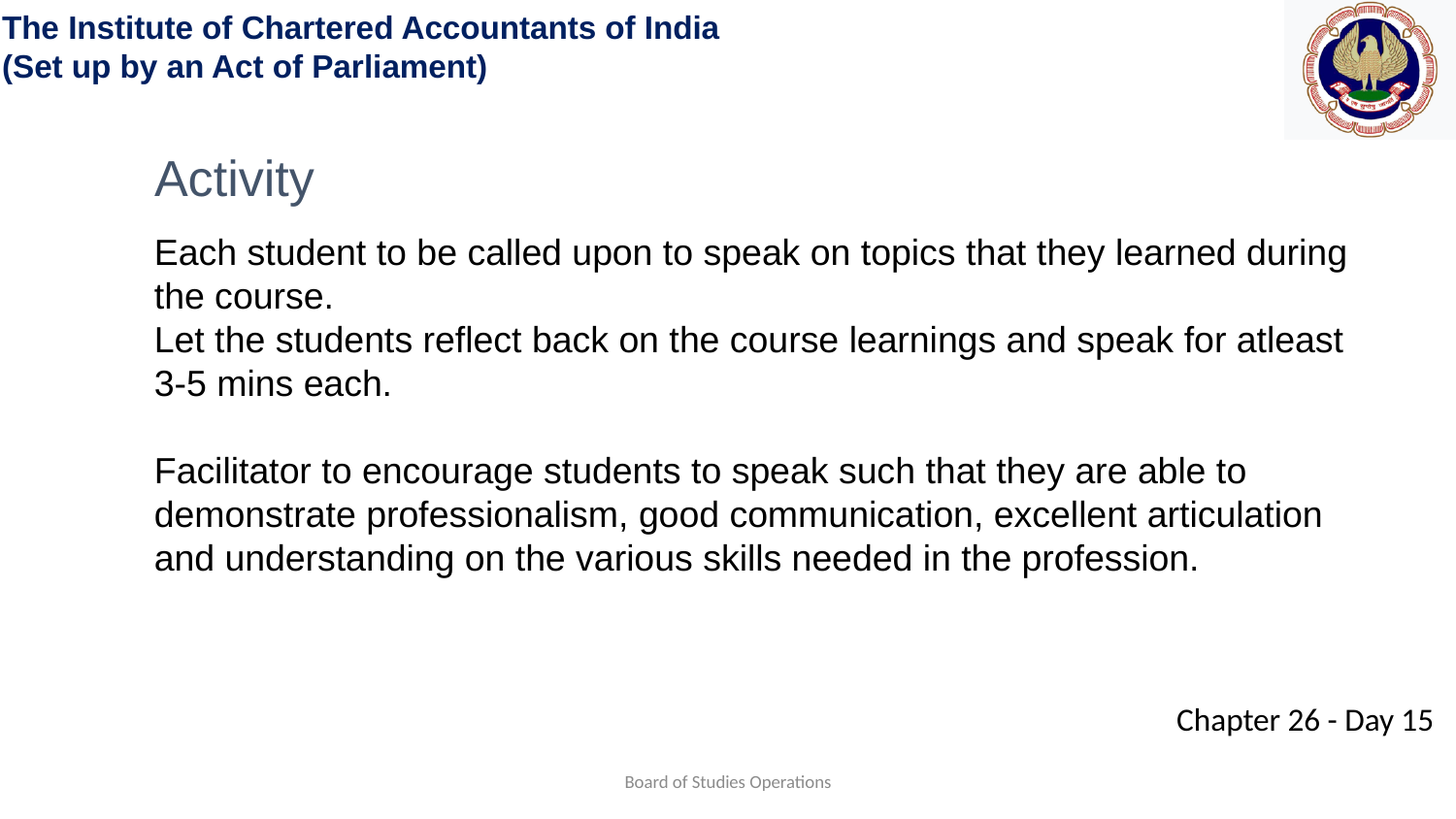

Activity
Each student to be called upon to speak on topics that they learned during the course.
Let the students reflect back on the course learnings and speak for atleast 3-5 mins each.

Facilitator to encourage students to speak such that they are able to demonstrate professionalism, good communication, excellent articulation and understanding on the various skills needed in the profession.
Board of Studies Operations